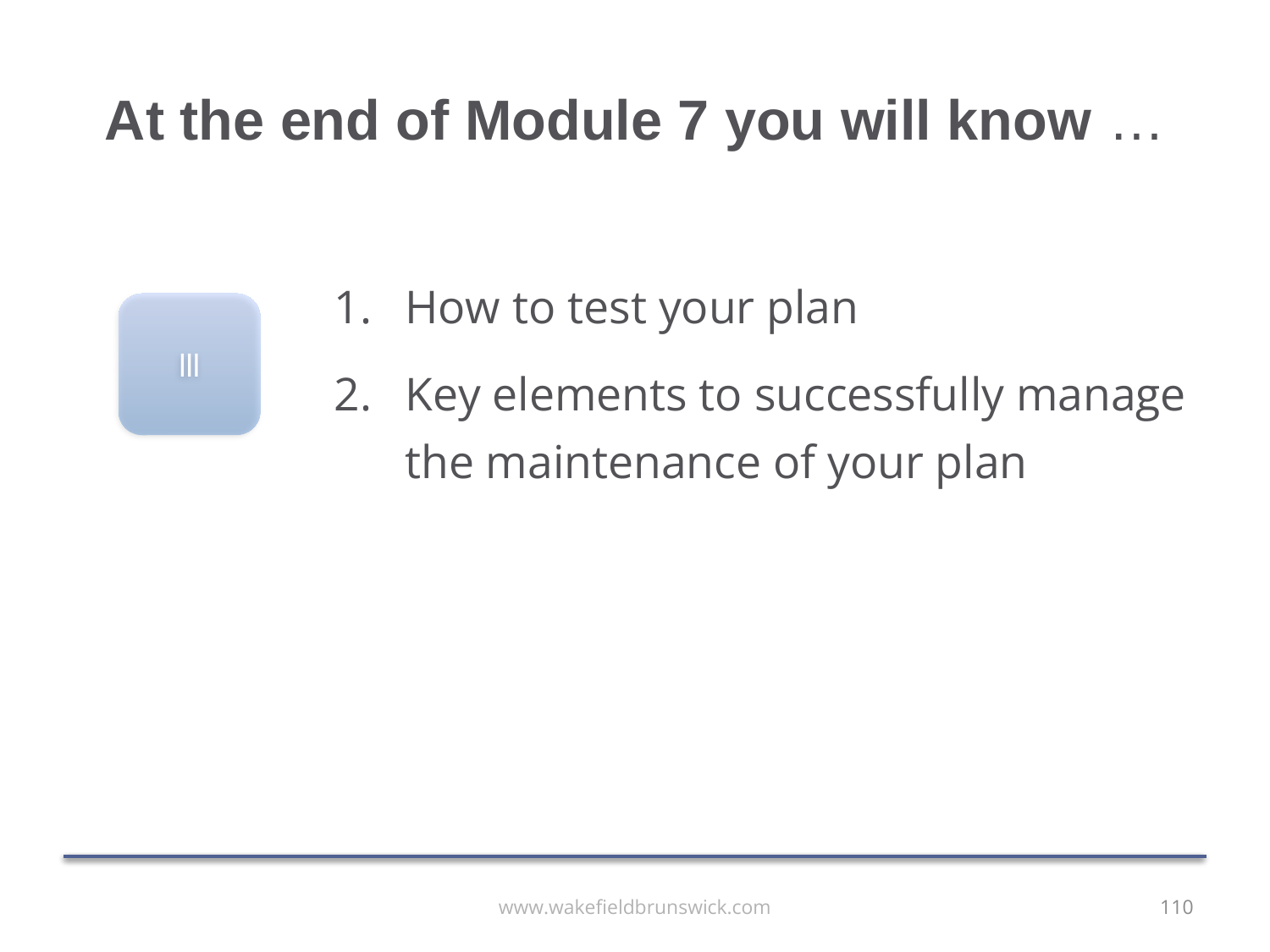

# At the end of Module 7 you will know …
How to test your plan
Key elements to successfully manage the maintenance of your plan
lll
www.wakefieldbrunswick.com
110